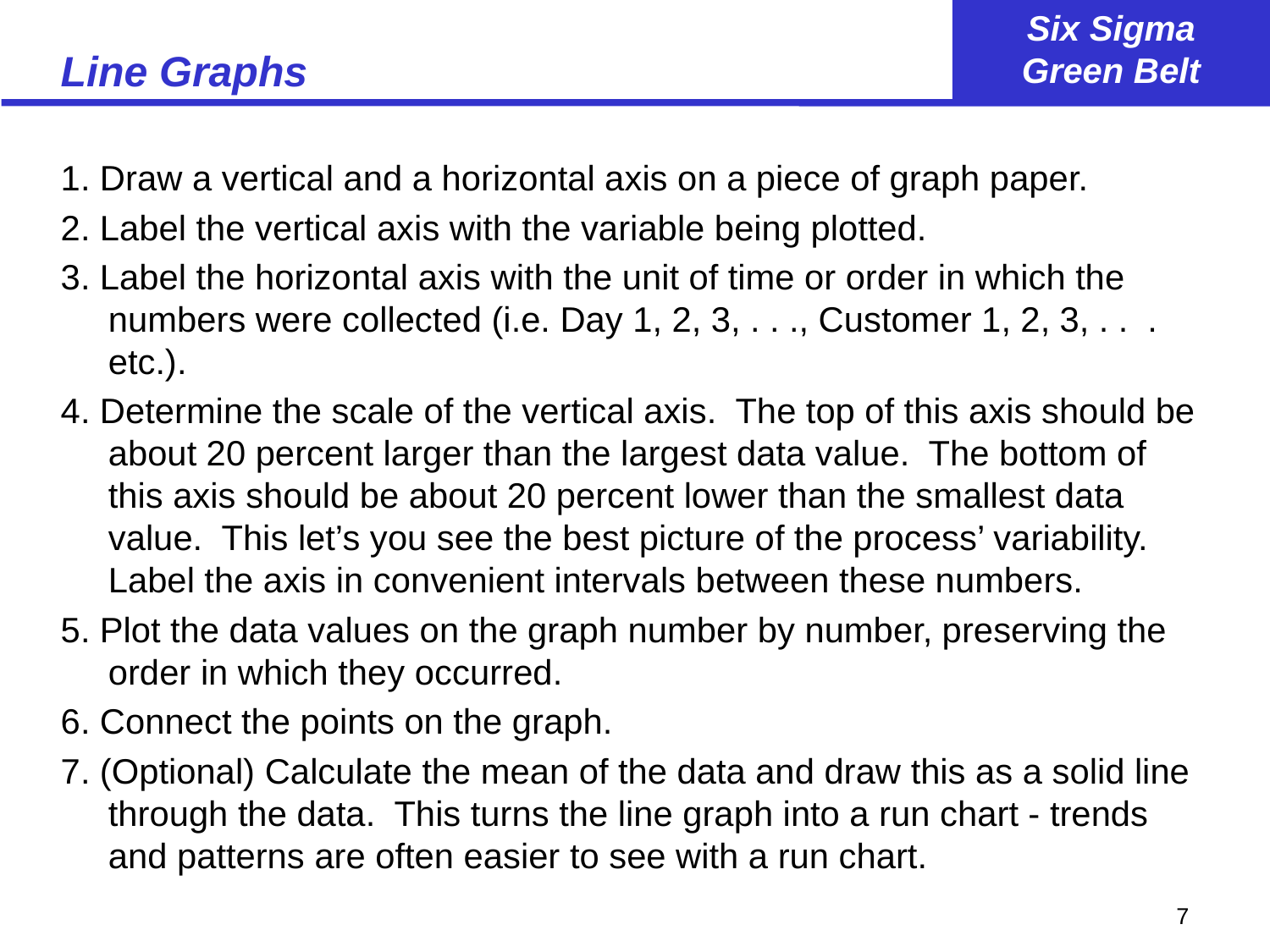

# Line Graphs
1. Draw a vertical and a horizontal axis on a piece of graph paper.
2. Label the vertical axis with the variable being plotted.
3. Label the horizontal axis with the unit of time or order in which the numbers were collected (i.e. Day 1, 2, 3, . . ., Customer 1, 2, 3, . .  .  etc.).
4. Determine the scale of the vertical axis.  The top of this axis should be about 20 percent larger than the largest data value.  The bottom of this axis should be about 20 percent lower than the smallest data value.  This let’s you see the best picture of the process’ variability.  Label the axis in convenient intervals between these numbers.
5. Plot the data values on the graph number by number, preserving the order in which they occurred.
6. Connect the points on the graph.
7. (Optional) Calculate the mean of the data and draw this as a solid line through the data.  This turns the line graph into a run chart - trends and patterns are often easier to see with a run chart.